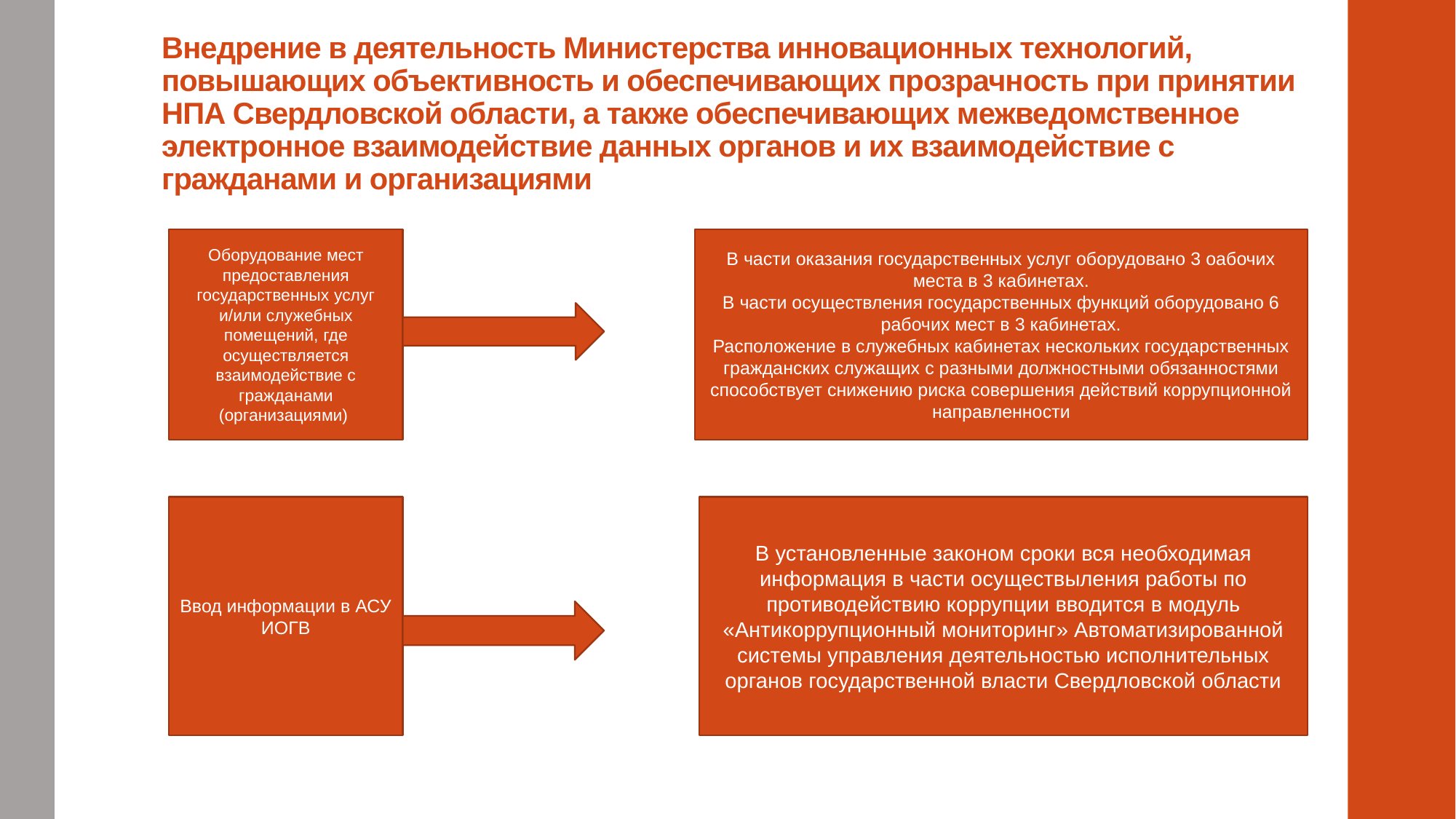

# Внедрение в деятельность Министерства инновационных технологий, повышающих объективность и обеспечивающих прозрачность при принятии НПА Свердловской области, а также обеспечивающих межведомственное электронное взаимодействие данных органов и их взаимодействие с гражданами и организациями
Оборудование мест предоставления государственных услуг и/или служебных помещений, где осуществляется взаимодействие с гражданами (организациями)
В части оказания государственных услуг оборудовано 3 оабочих места в 3 кабинетах.
В части осуществления государственных функций оборудовано 6 рабочих мест в 3 кабинетах.
Расположение в служебных кабинетах нескольких государственных гражданских служащих с разными должностными обязанностями способствует снижению риска совершения действий коррупционной направленности

Ввод информации в АСУ ИОГВ
В установленные законом сроки вся необходимая информация в части осуществыления работы по противодействию коррупции вводится в модуль «Антикоррупционный мониторинг» Автоматизированной системы управления деятельностью исполнительных органов государственной власти Свердловской области